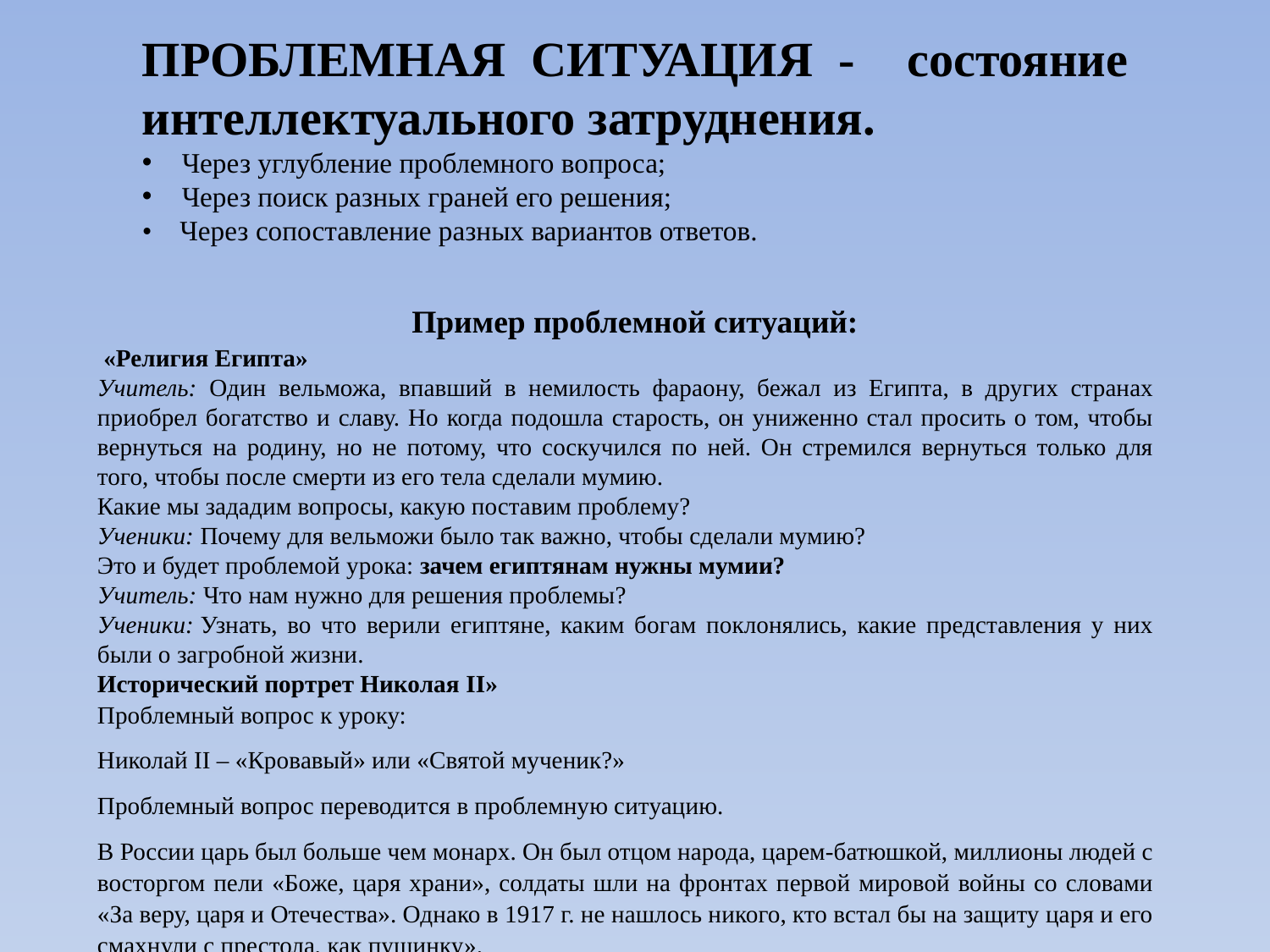

ПРОБЛЕМНАЯ СИТУАЦИЯ -  состояние интеллектуального затруднения.
Через углубление проблемного вопроса;
Через поиск разных граней его решения;
•    Через сопоставление разных вариантов ответов.

# Пример проблемной ситуаций:
 «Религия Египта»
Учитель: Один вельможа, впавший в немилость фараону, бежал из Египта, в других странах приобрел богатство и славу. Но когда подошла старость, он униженно стал просить о том, чтобы вернуться на родину, но не потому, что соскучился по ней. Он стремился вернуться только для того, чтобы после смерти из его тела сделали мумию.
Какие мы зададим вопросы, какую поставим проблему?
Ученики: Почему для вельможи было так важно, чтобы сделали мумию?
Это и будет проблемой урока: зачем египтянам нужны мумии?
Учитель: Что нам нужно для решения проблемы?
Ученики: Узнать, во что верили египтяне, каким богам поклонялись, какие представления у них были о загробной жизни.
Исторический портрет Николая II»
Проблемный вопрос к уроку:
Николай II – «Кровавый» или «Святой мученик?»
Проблемный вопрос переводится в проблемную ситуацию.
В России царь был больше чем монарх. Он был отцом народа, царем-батюшкой, миллионы людей с восторгом пели «Боже, царя храни», солдаты шли на фронтах первой мировой войны со словами «За веру, царя и Отечества». Однако в 1917 г. не нашлось никого, кто встал бы на защиту царя и его смахнули с престола, как пушинку».